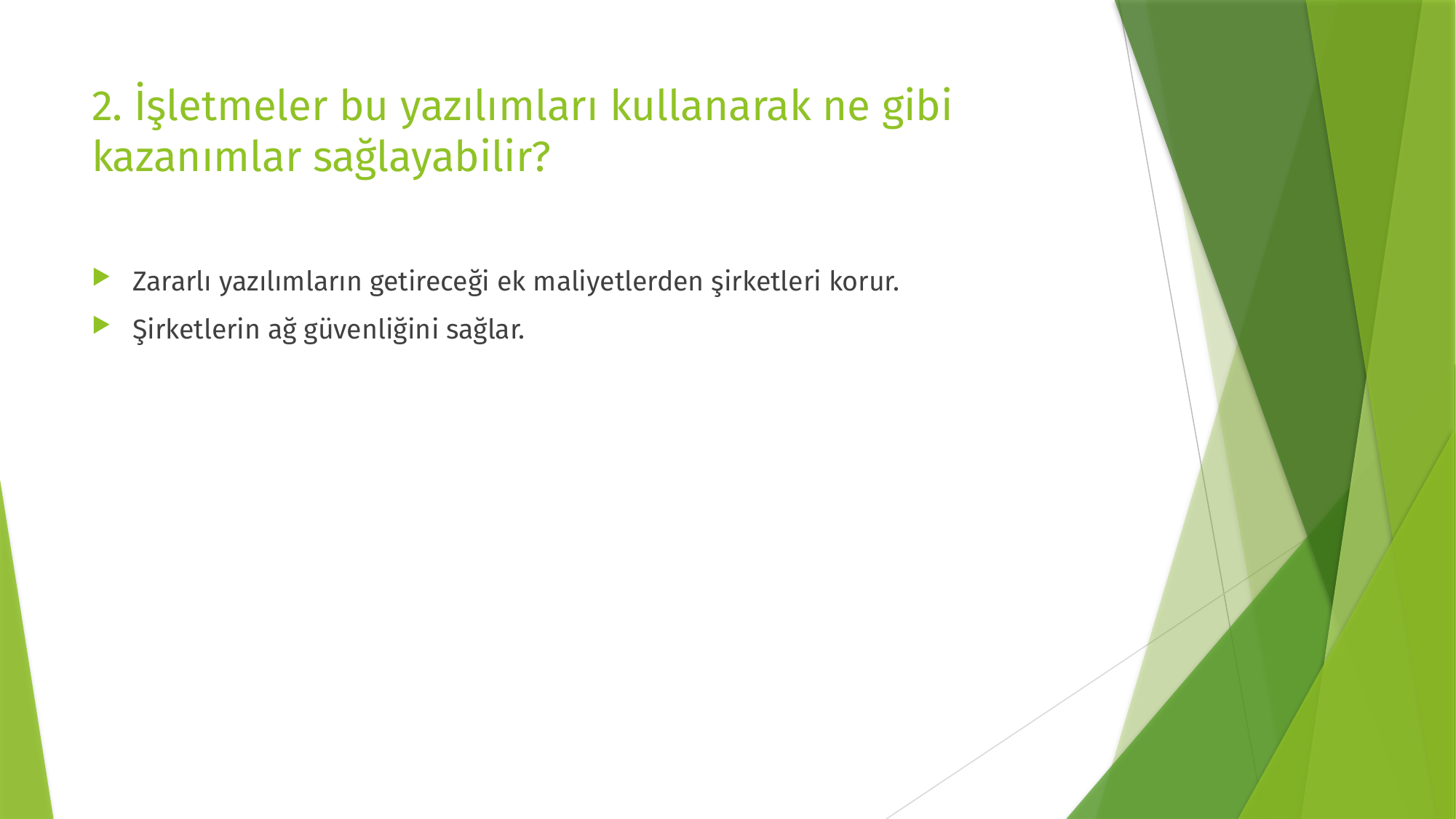

# 2. İşletmeler bu yazılımları kullanarak ne gibi kazanımlar sağlayabilir?
Zararlı yazılımların getireceği ek maliyetlerden şirketleri korur.
Şirketlerin ağ güvenliğini sağlar.